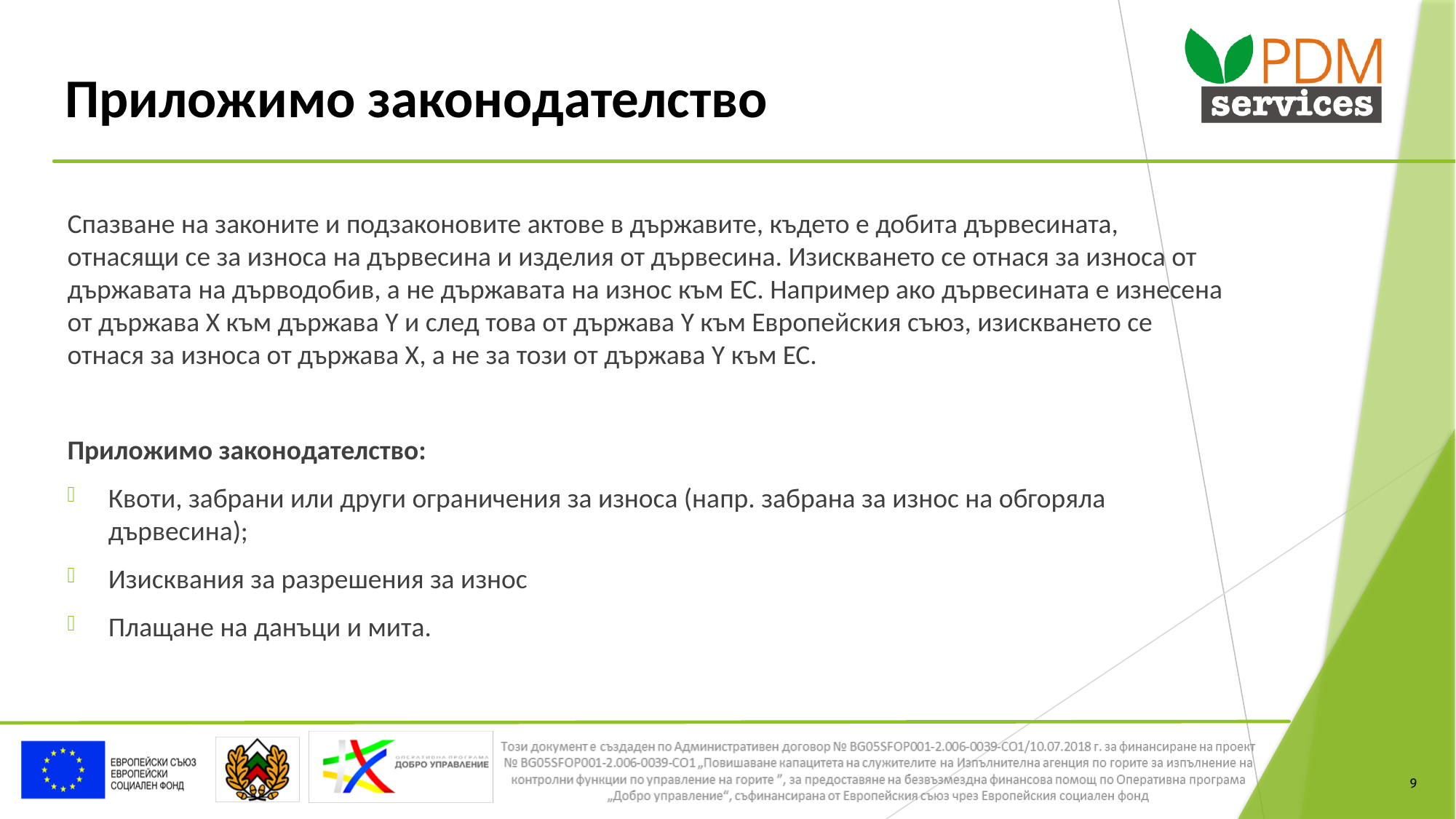

# Приложимо законодателство
Спазване на законите и подзаконовите актове в държавите, където е добита дървесината, отнасящи се за износа на дървесина и изделия от дървесина. Изискването се отнася за износа от държавата на дърводобив, а не държавата на износ към ЕС. Например ако дървесината е изнесена от държава X към държава Y и след това от държава Y към Европейския съюз, изискването се отнася за износа от държава X, а не за този от държава Y към ЕС.

Приложимо законодателство:
Квоти, забрани или други ограничения за износа (напр. забрана за износ на обгоряла дървесина);
Изисквания за разрешения за износ
Плащане на данъци и мита.

9